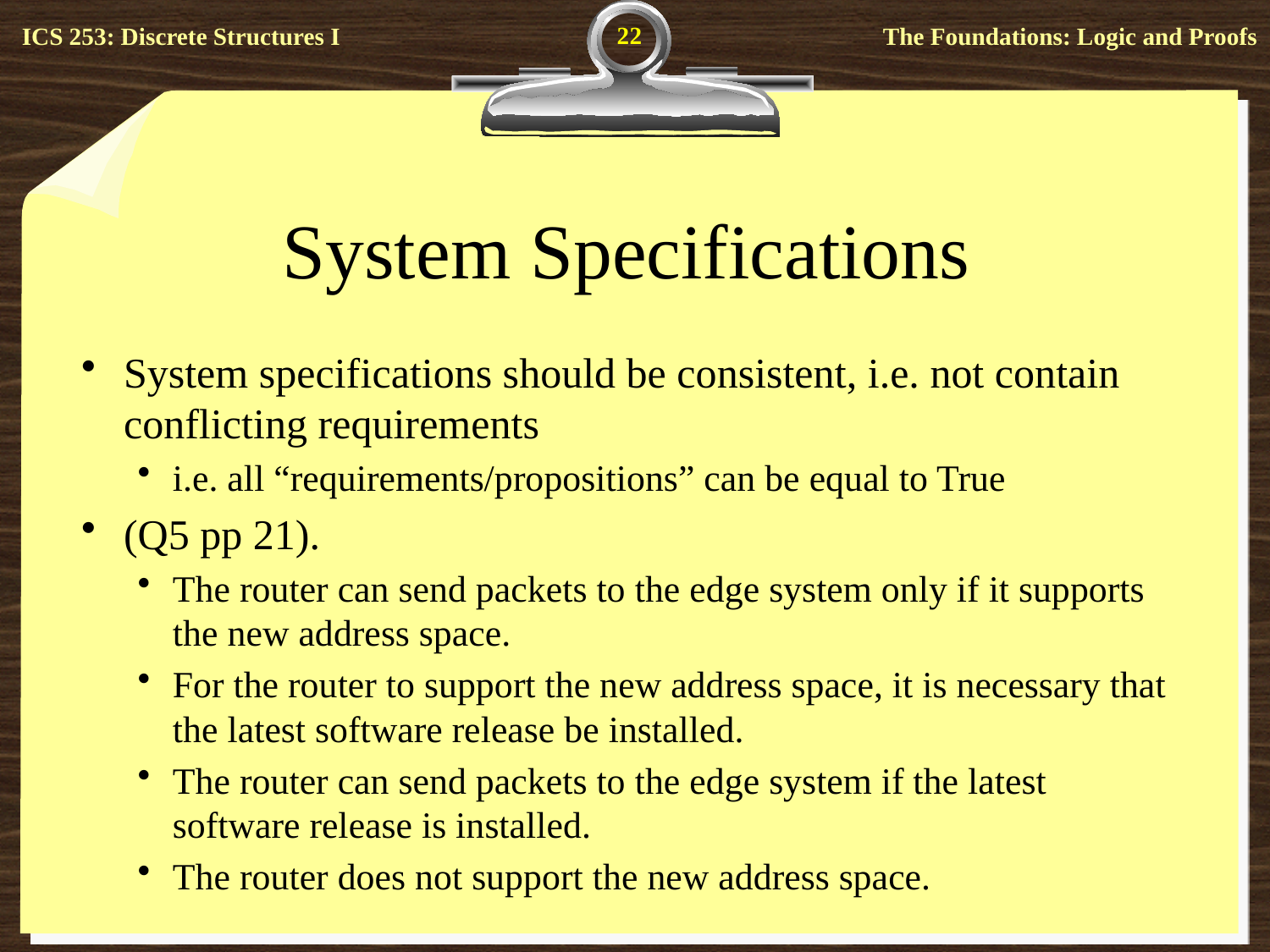

22
# System Specifications
System specifications should be consistent, i.e. not contain conflicting requirements
i.e. all “requirements/propositions” can be equal to True
(Q5 pp 21).
The router can send packets to the edge system only if it supports the new address space.
For the router to support the new address space, it is necessary that the latest software release be installed.
The router can send packets to the edge system if the latest software release is installed.
The router does not support the new address space.